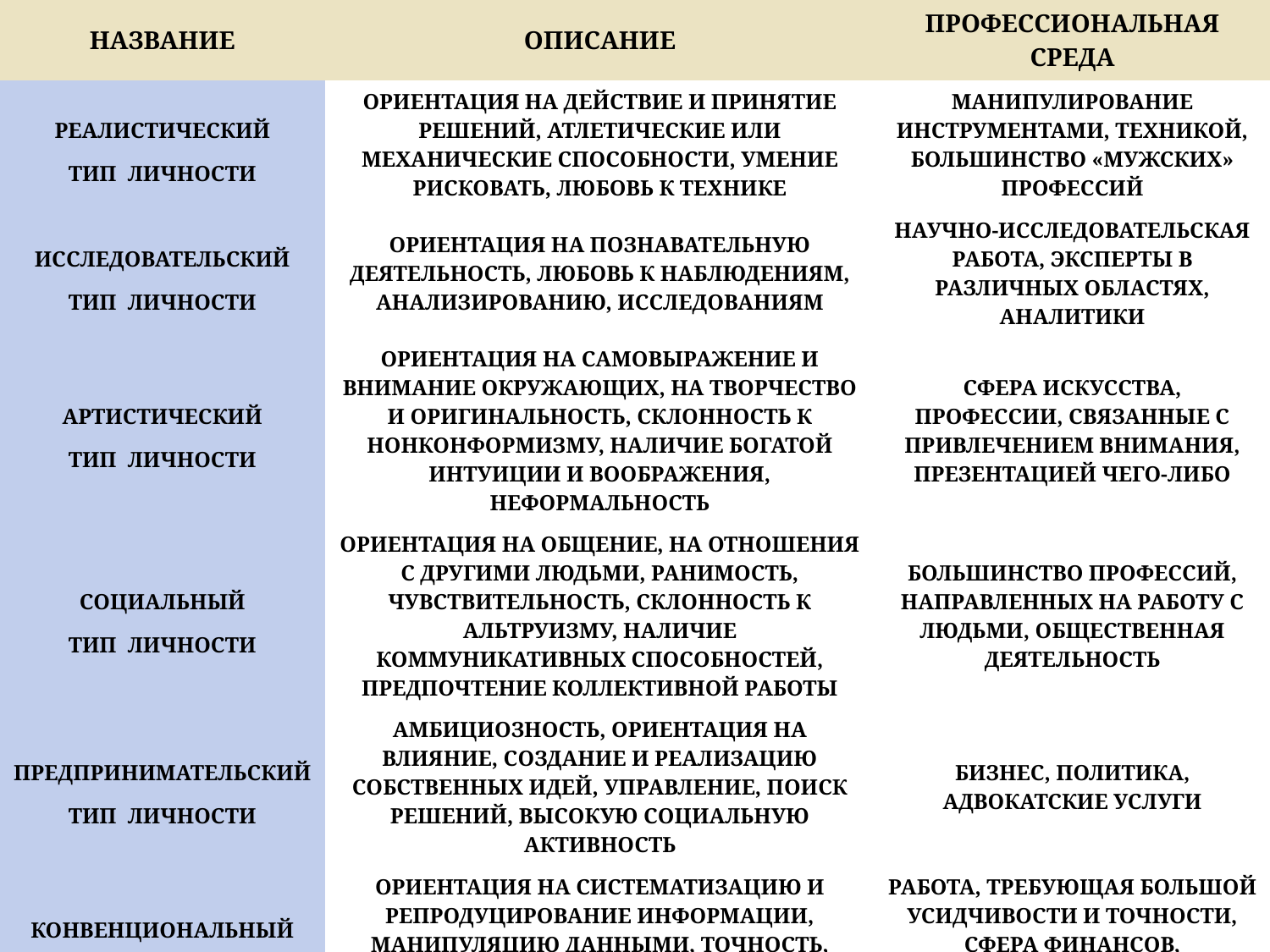

| НАЗВАНИЕ | ОПИСАНИЕ | ПРОФЕССИОНАЛЬНАЯ СРЕДА |
| --- | --- | --- |
| РЕАЛИСТИЧЕСКИЙ ТИП ЛИЧНОСТИ | ОРИЕНТАЦИЯ НА ДЕЙСТВИЕ И ПРИНЯТИЕ РЕШЕНИЙ, АТЛЕТИЧЕСКИЕ ИЛИ МЕХАНИЧЕСКИЕ СПОСОБНОСТИ, УМЕНИЕ РИСКОВАТЬ, ЛЮБОВЬ К ТЕХНИКЕ | МАНИПУЛИРОВАНИЕ ИНСТРУМЕНТАМИ, ТЕХНИКОЙ, БОЛЬШИНСТВО «МУЖСКИХ» ПРОФЕССИЙ |
| ИССЛЕДОВАТЕЛЬСКИЙ ТИП ЛИЧНОСТИ | ОРИЕНТАЦИЯ НА ПОЗНАВАТЕЛЬНУЮ ДЕЯТЕЛЬНОСТЬ, ЛЮБОВЬ К НАБЛЮДЕНИЯМ, АНАЛИЗИРОВАНИЮ, ИССЛЕДОВАНИЯМ | НАУЧНО-ИССЛЕДОВАТЕЛЬСКАЯ РАБОТА, ЭКСПЕРТЫ В РАЗЛИЧНЫХ ОБЛАСТЯХ, АНАЛИТИКИ |
| АРТИСТИЧЕСКИЙ ТИП ЛИЧНОСТИ | ОРИЕНТАЦИЯ НА САМОВЫРАЖЕНИЕ И ВНИМАНИЕ ОКРУЖАЮЩИХ, НА ТВОРЧЕСТВО И ОРИГИНАЛЬНОСТЬ, СКЛОННОСТЬ К НОНКОНФОРМИЗМУ, НАЛИЧИЕ БОГАТОЙ ИНТУИЦИИ И ВООБРАЖЕНИЯ, НЕФОРМАЛЬНОСТЬ | СФЕРА ИСКУССТВА, ПРОФЕССИИ, СВЯЗАННЫЕ С ПРИВЛЕЧЕНИЕМ ВНИМАНИЯ, ПРЕЗЕНТАЦИЕЙ ЧЕГО-ЛИБО |
| СОЦИАЛЬНЫЙ ТИП ЛИЧНОСТИ | ОРИЕНТАЦИЯ НА ОБЩЕНИЕ, НА ОТНОШЕНИЯ С ДРУГИМИ ЛЮДЬМИ, РАНИМОСТЬ, ЧУВСТВИТЕЛЬНОСТЬ, СКЛОННОСТЬ К АЛЬТРУИЗМУ, НАЛИЧИЕ КОММУНИКАТИВНЫХ СПОСОБНОСТЕЙ, ПРЕДПОЧТЕНИЕ КОЛЛЕКТИВНОЙ РАБОТЫ | БОЛЬШИНСТВО ПРОФЕССИЙ, НАПРАВЛЕННЫХ НА РАБОТУ С ЛЮДЬМИ, ОБЩЕСТВЕННАЯ ДЕЯТЕЛЬНОСТЬ |
| ПРЕДПРИНИМАТЕЛЬСКИЙ ТИП ЛИЧНОСТИ | АМБИЦИОЗНОСТЬ, ОРИЕНТАЦИЯ НА ВЛИЯНИЕ, СОЗДАНИЕ И РЕАЛИЗАЦИЮ СОБСТВЕННЫХ ИДЕЙ, УПРАВЛЕНИЕ, ПОИСК РЕШЕНИЙ, ВЫСОКУЮ СОЦИАЛЬНУЮ АКТИВНОСТЬ | БИЗНЕС, ПОЛИТИКА, АДВОКАТСКИЕ УСЛУГИ |
| КОНВЕНЦИОНАЛЬНЫЙ ТИП ЛИЧНОСТИ | ОРИЕНТАЦИЯ НА СИСТЕМАТИЗАЦИЮ И РЕПРОДУЦИРОВАНИЕ ИНФОРМАЦИИ, МАНИПУЛЯЦИЮ ДАННЫМИ, ТОЧНОСТЬ, ПУНКТУАЛЬНОСТЬ, ПЕДАНТИЧНОСТЬ, ИСПОЛНИТЕЛЬНОСТЬ | РАБОТА, ТРЕБУЮЩАЯ БОЛЬШОЙ УСИДЧИВОСТИ И ТОЧНОСТИ, СФЕРА ФИНАНСОВ, БУХГАЛТЕРИЯ, АРХИВЫ, БИБЛИОТЕКИ |